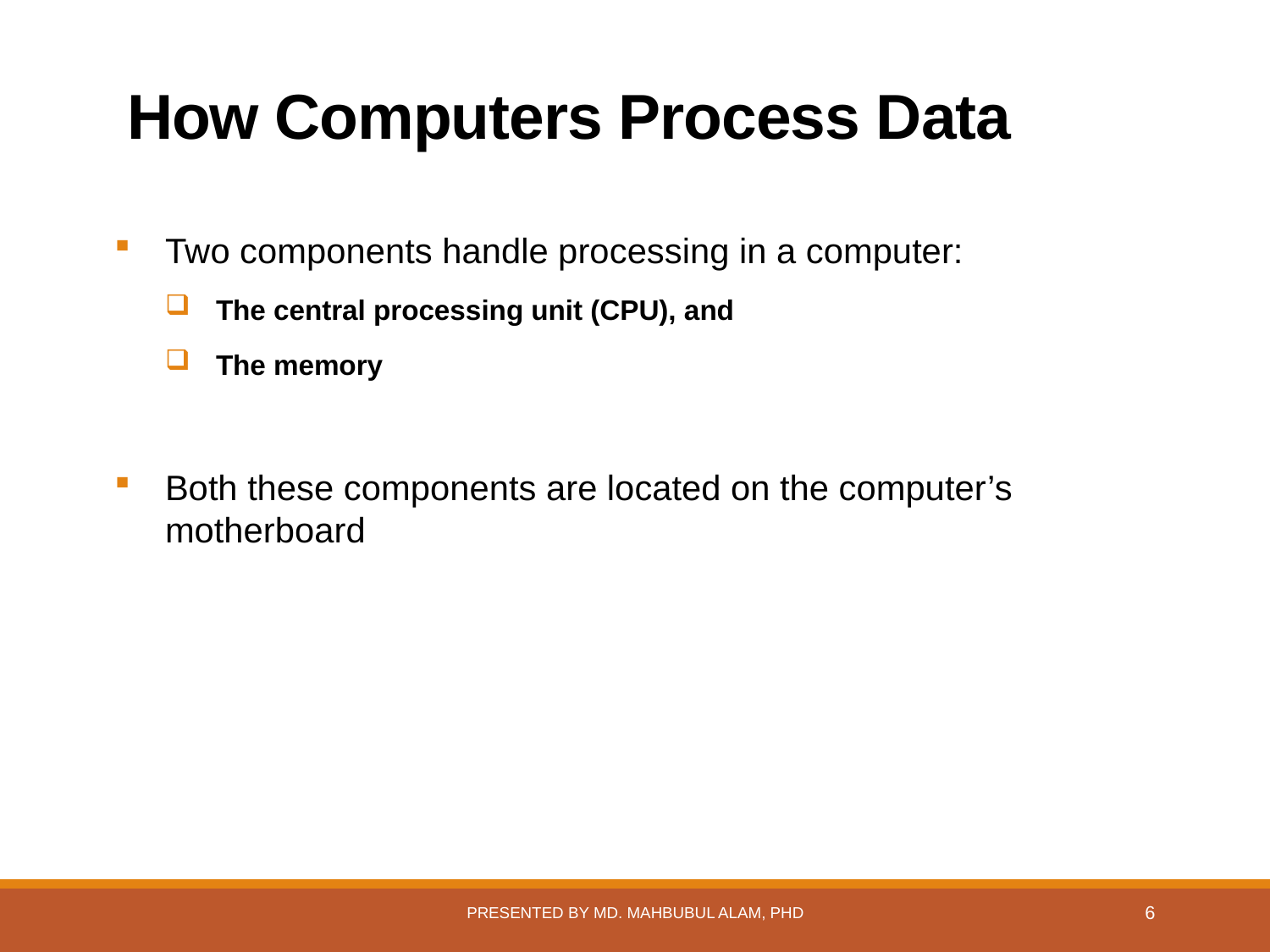

# How Computers Process Data
Two components handle processing in a computer:
The central processing unit (CPU), and
The memory

Both these components are located on the computer’s motherboard
Presented by Md. Mahbubul Alam, PhD
6